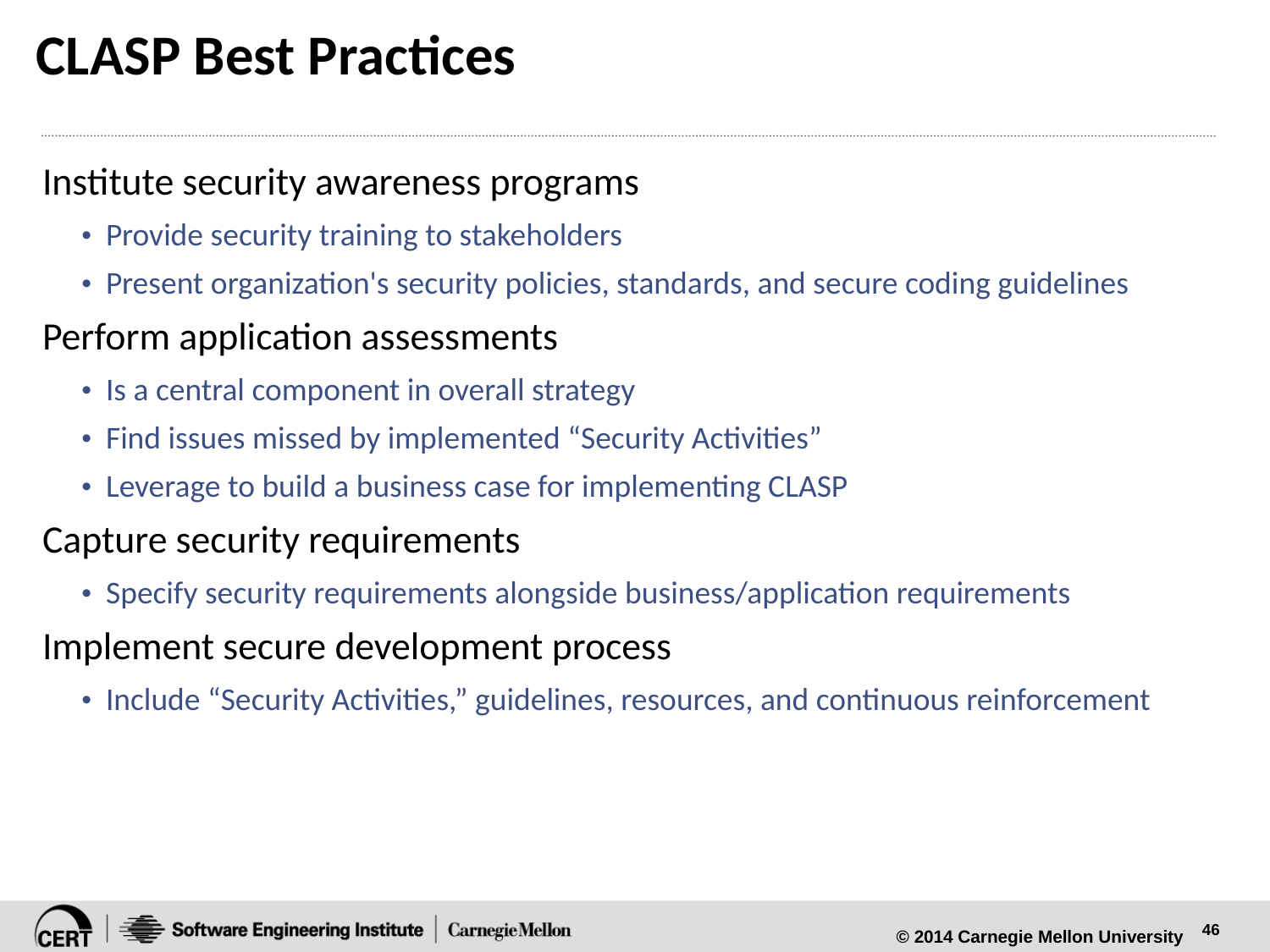

# CLASP Best Practices
Institute security awareness programs
Provide security training to stakeholders
Present organization's security policies, standards, and secure coding guidelines
Perform application assessments
Is a central component in overall strategy
Find issues missed by implemented “Security Activities”
Leverage to build a business case for implementing CLASP
Capture security requirements
Specify security requirements alongside business/application requirements
Implement secure development process
Include “Security Activities,” guidelines, resources, and continuous reinforcement